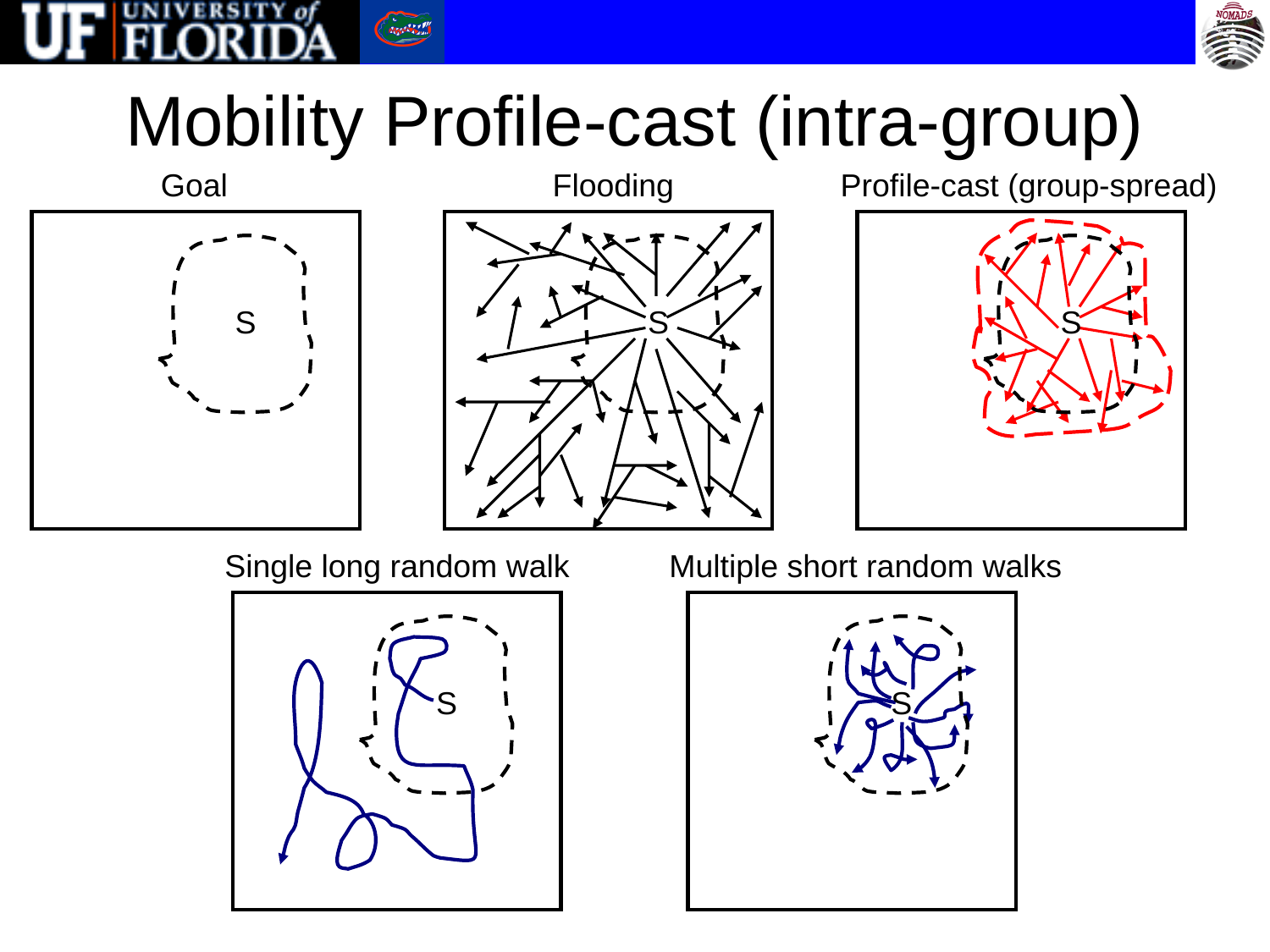

# Mobility Profile-cast (intra-group)
Goal
Flooding

S
Profile-cast (group-spread)

S

S

Single long random walk

S
Multiple short random walks

S